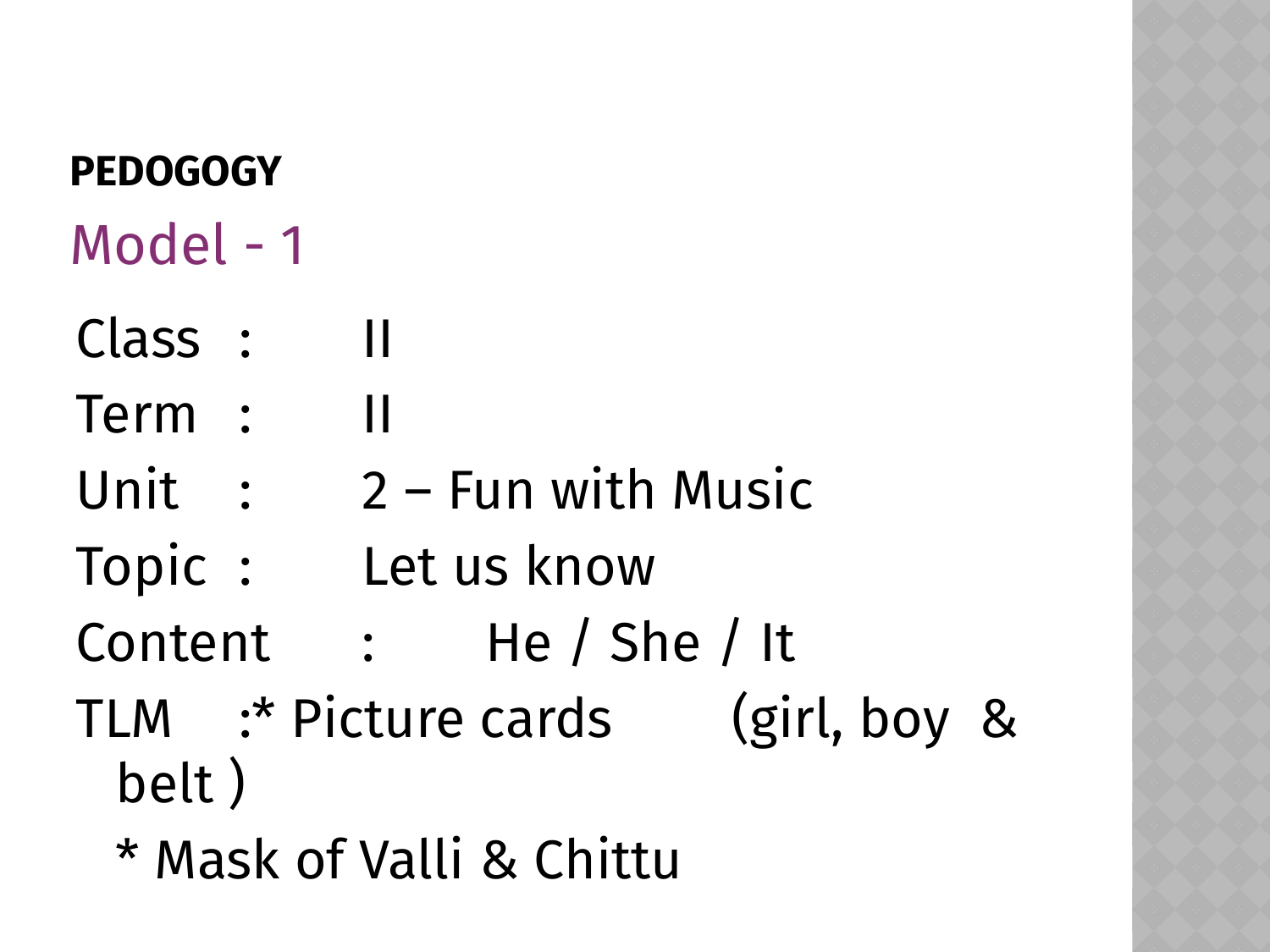

# PEDOGOGY
Model - 1
Class 		:	II
Term			: 	II
Unit			: 	2 – Fun with Music
Topic 		: 	Let us know
Content 		: 	He / She / It
TLM 			:* Picture cards 					(girl, boy  & belt )
				* Mask of Valli & Chittu